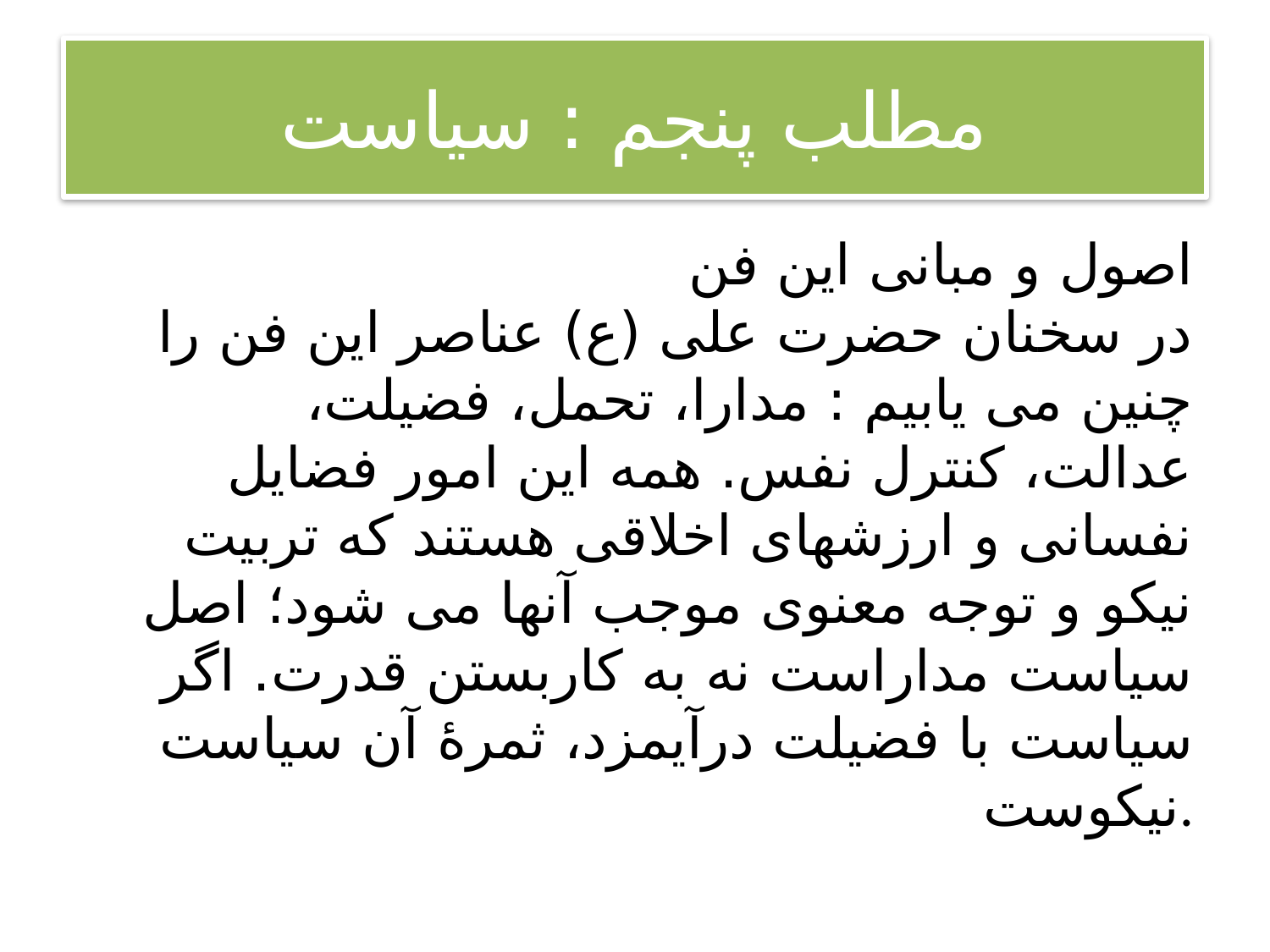

# مطلب پنجم : سیاست
اصول و مبانی این فن
در سخنان حضرت علی (ع) عناصر این فن را چنین می یابیم : مدارا، تحمل، فضیلت، عدالت، کنترل نفس. همه این امور فضایل نفسانی و ارزشهای اخلاقی هستند که تربیت نیکو و توجه معنوی موجب آنها می شود؛ اصل سیاست مداراست نه به کاربستن قدرت. اگر سیاست با فضیلت درآیمزد، ثمرۀ آن سیاست نیکوست.